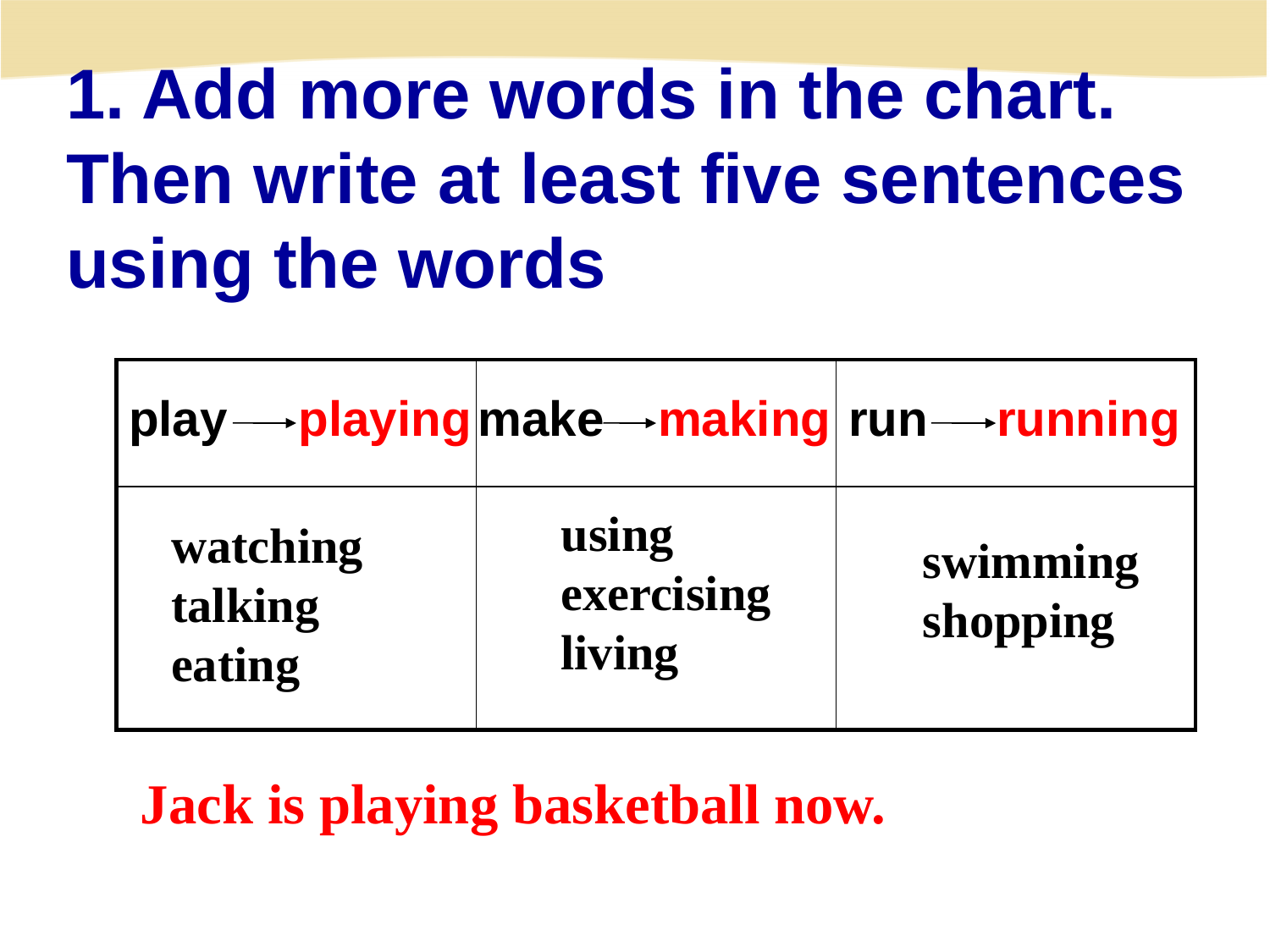

1. Add more words in the chart.
Then write at least five sentences
using the words
|  |  |  |
| --- | --- | --- |
|  |  |  |
play
playing
make
making
run     running

using
exercising
living
watching
talking
eating
swimming
shopping
Jack is playing basketball now.